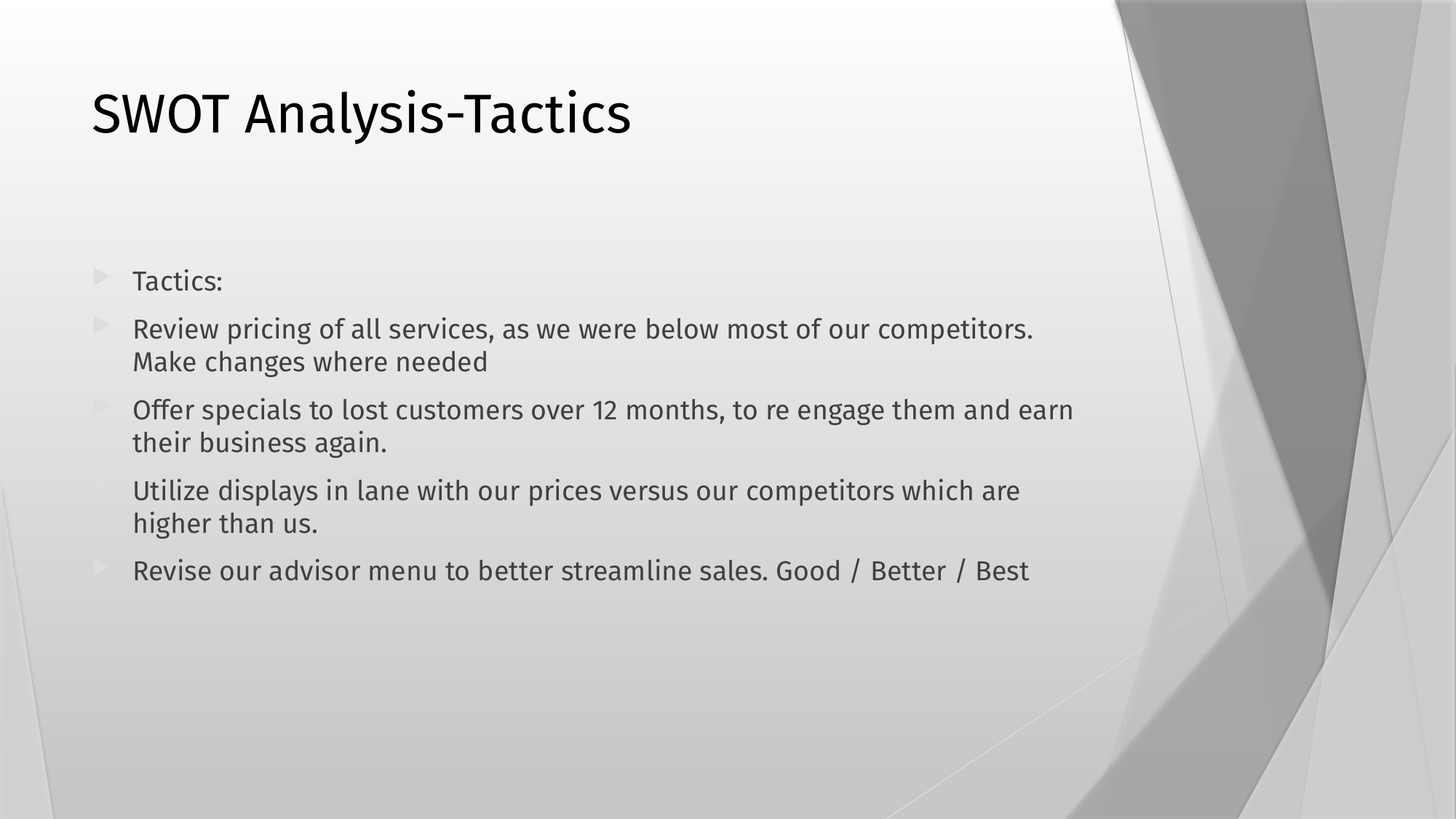

# SWOT Analysis-Tactics
Tactics:
Review pricing of all services, as we were below most of our competitors. Make changes where needed
Offer specials to lost customers over 12 months, to re engage them and earn their business again.
Utilize displays in lane with our prices versus our competitors which are higher than us.
Revise our advisor menu to better streamline sales. Good / Better / Best